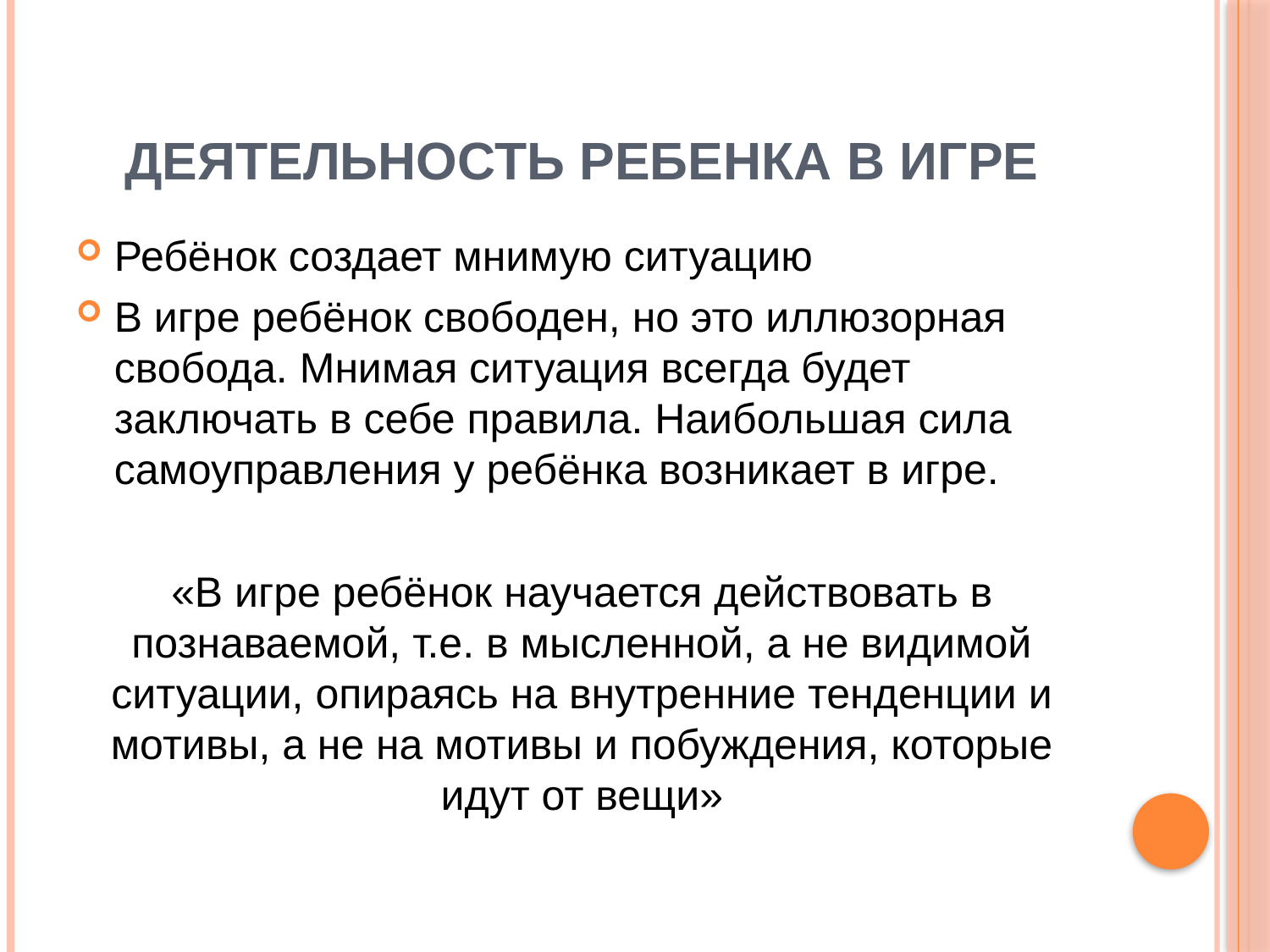

# ДЕЯТЕЛЬНОСТЬ РЕБЕНКА В ИГРЕ
Ребёнок создает мнимую ситуацию
В игре ребёнок свободен, но это иллюзорная свобода. Мнимая ситуация всегда будет заключать в себе правила. Наибольшая сила самоуправления у ребёнка возникает в игре.

«В игре ребёнок научается действовать в познаваемой, т.е. в мысленной, а не видимой ситуации, опираясь на внутренние тенденции и мотивы, а не на мотивы и побуждения, которые идут от вещи»